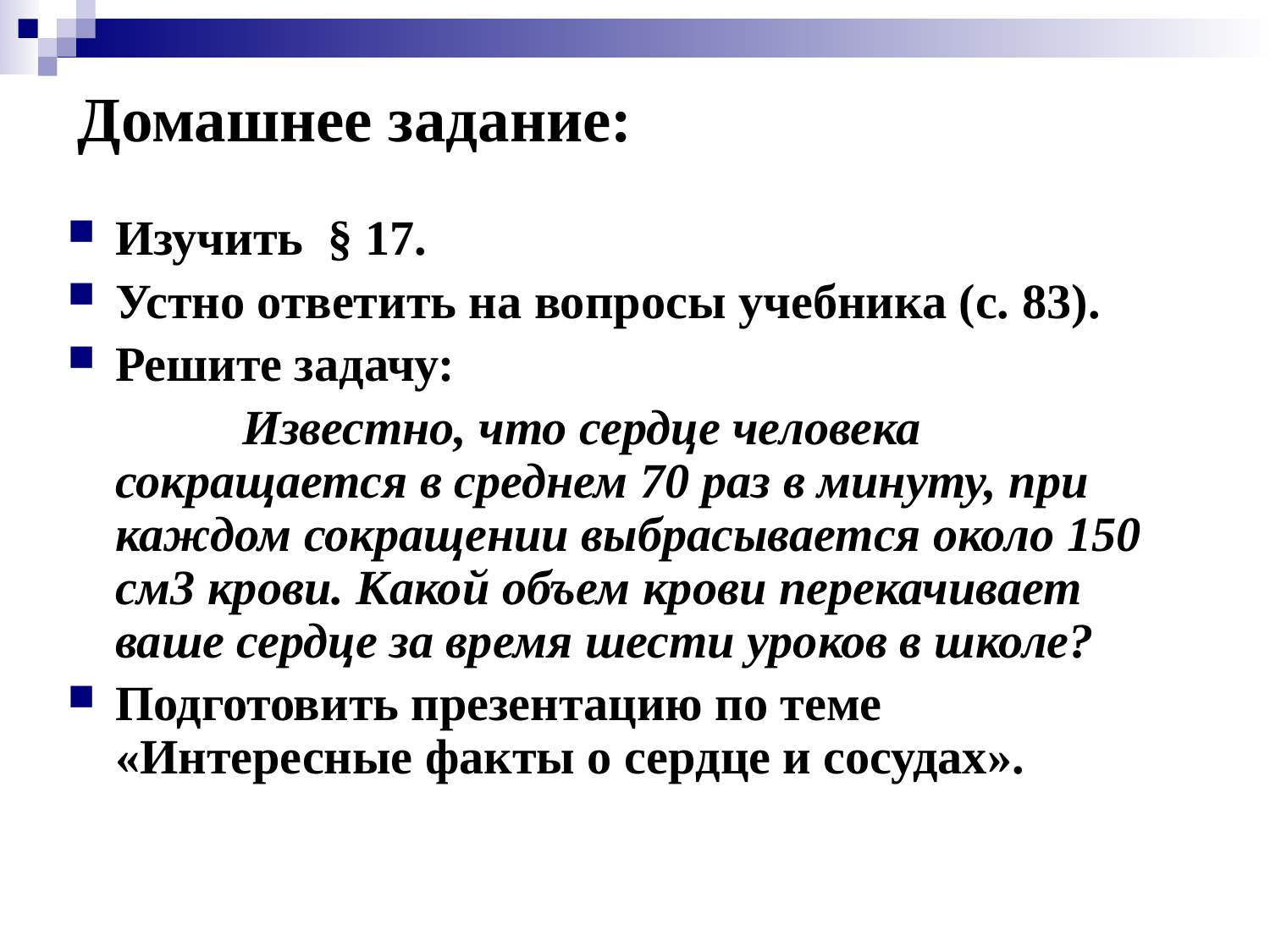

Домашнее задание:
Изучить  § 17.
Устно ответить на вопросы учебника (с. 83).
Решите задачу:
		Известно, что сердце человека сокращается в среднем 70 раз в минуту, при каждом сокращении выбрасывается около 150 см3 крови. Какой объем крови перекачивает ваше сердце за время шести уроков в школе?
Подготовить презентацию по теме «Интересные факты о сердце и сосудах».